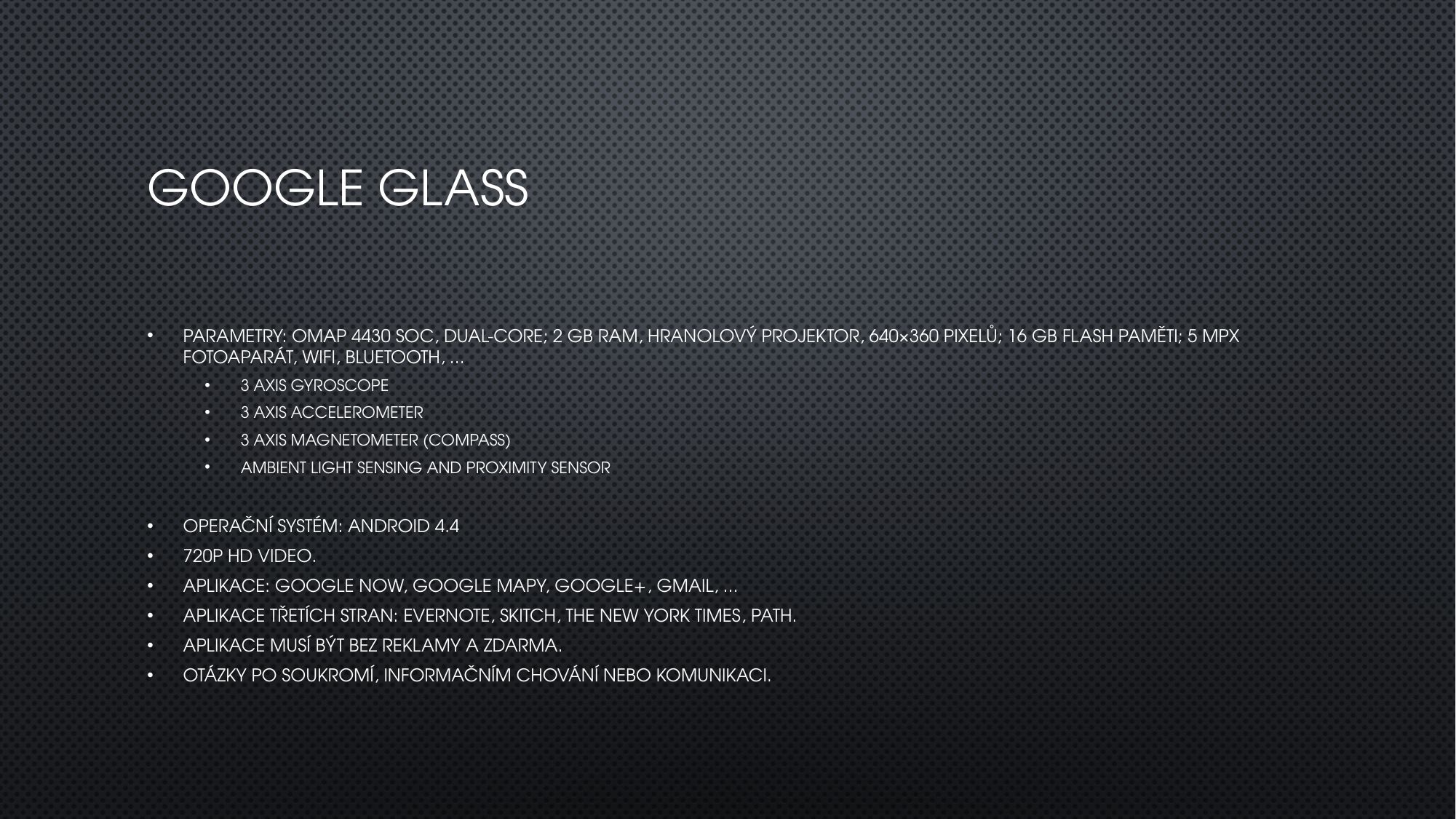

# Google Glass
Parametry: OMAP 4430 SoC, dual-core; 2 GB RAM, Hranolový projektor, 640×360 pixelů; 16 GB flash paměti; 5 MPx fotoaparát, WiFi, Bluetooth, …
3 axis gyroscope
3 axis accelerometer
3 axis magnetometer (compass)
Ambient light sensing and proximity sensor

Operační systém: Android 4.4
720p HD video.
Aplikace: Google Now, Google Mapy, Google+, Gmail, …
Aplikace třetích stran: Evernote, Skitch, The New York Times, Path.
Aplikace musí být bez reklamy a zdarma.
Otázky po soukromí, informačním chování nebo komunikaci.